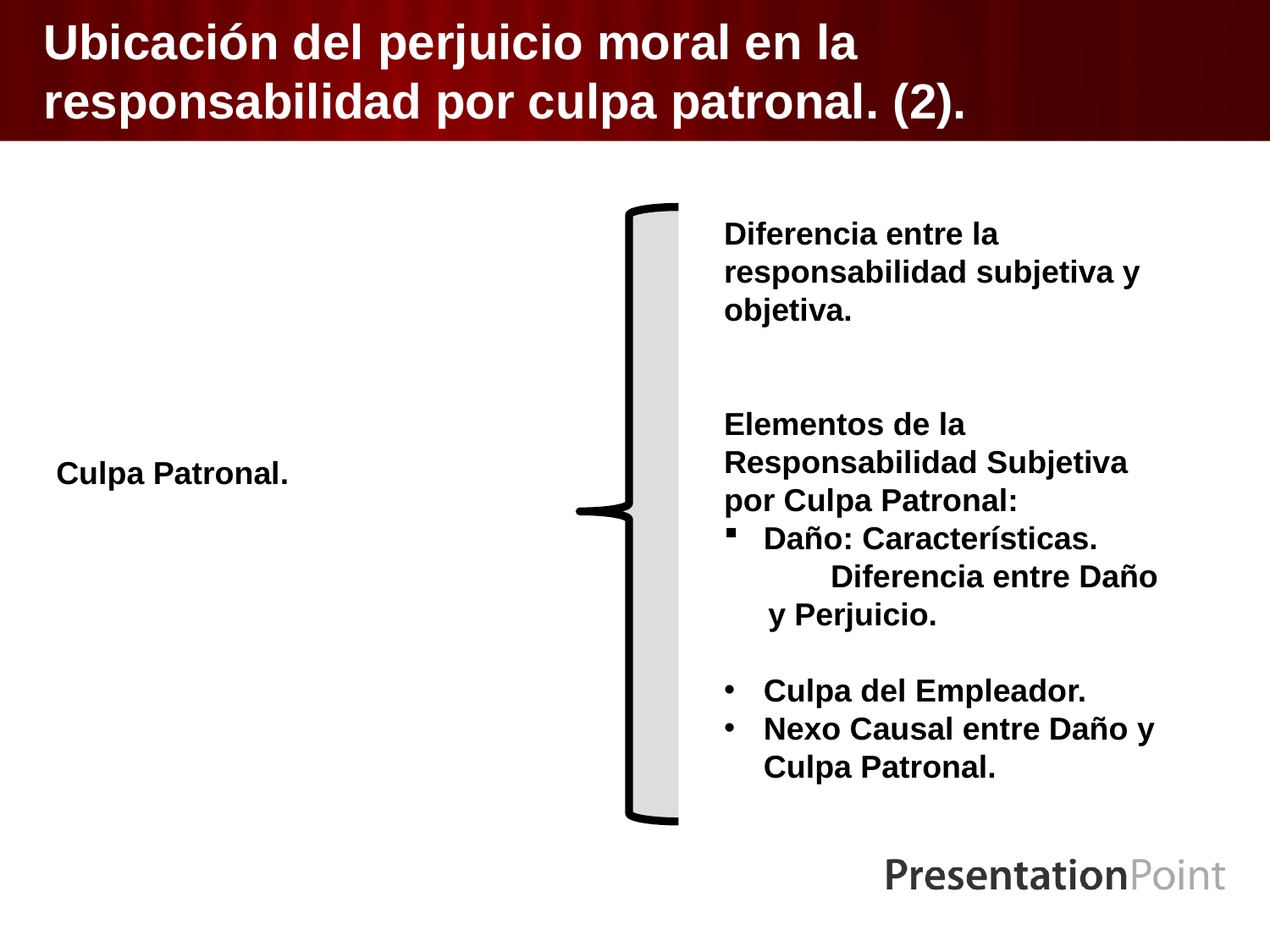

# Ubicación del perjuicio moral en la responsabilidad por culpa patronal. (2).

Diferencia entre la responsabilidad subjetiva y objetiva.

Elementos de la Responsabilidad Subjetiva por Culpa Patronal:
Daño: Características.
            Diferencia entre Daño      y Perjuicio.

Culpa del Empleador.
Nexo Causal entre Daño y Culpa Patronal.
Culpa Patronal.